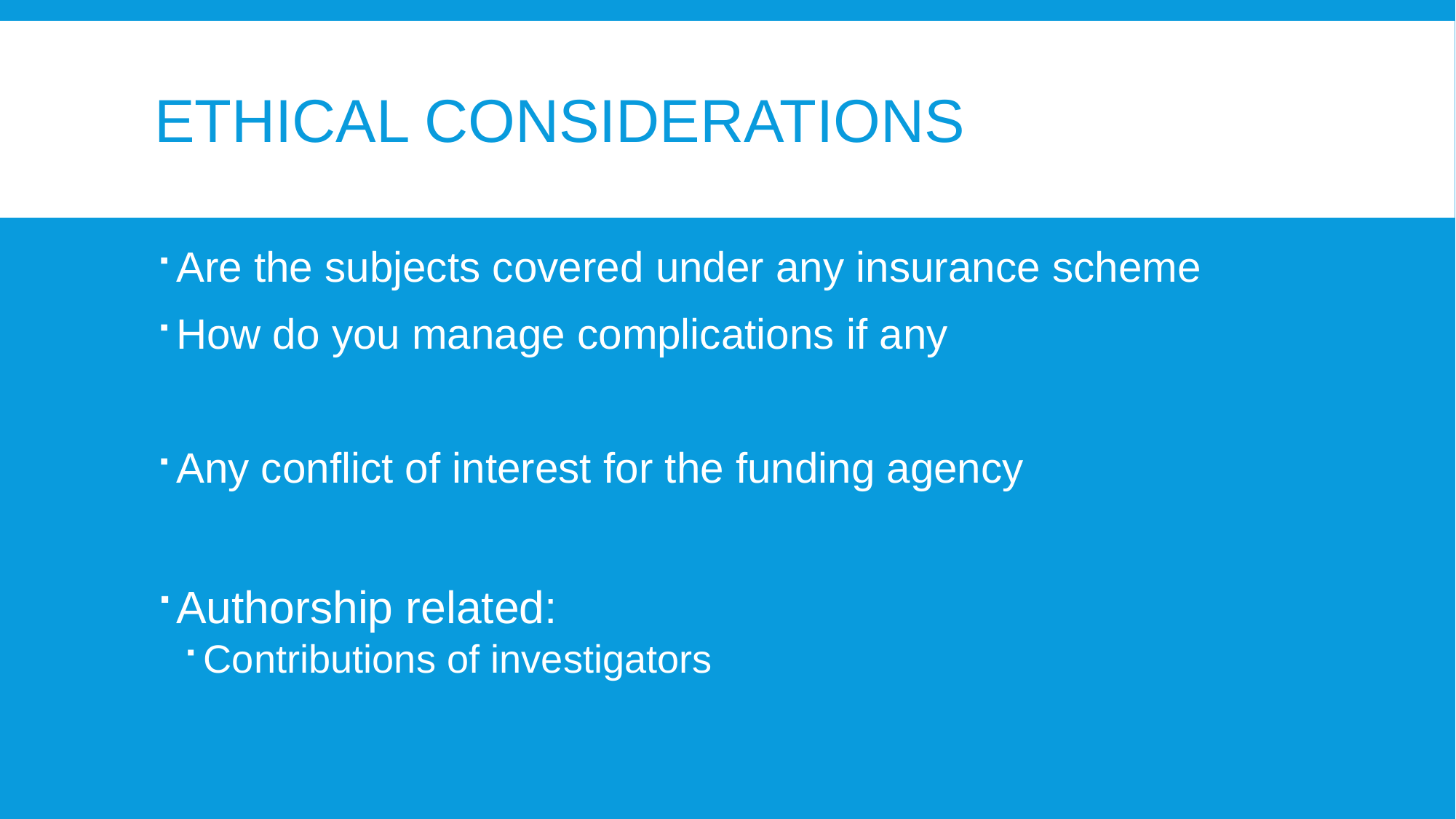

# Ethical considerations
Are the subjects covered under any insurance scheme
How do you manage complications if any

Any conflict of interest for the funding agency

Authorship related:
Contributions of investigators